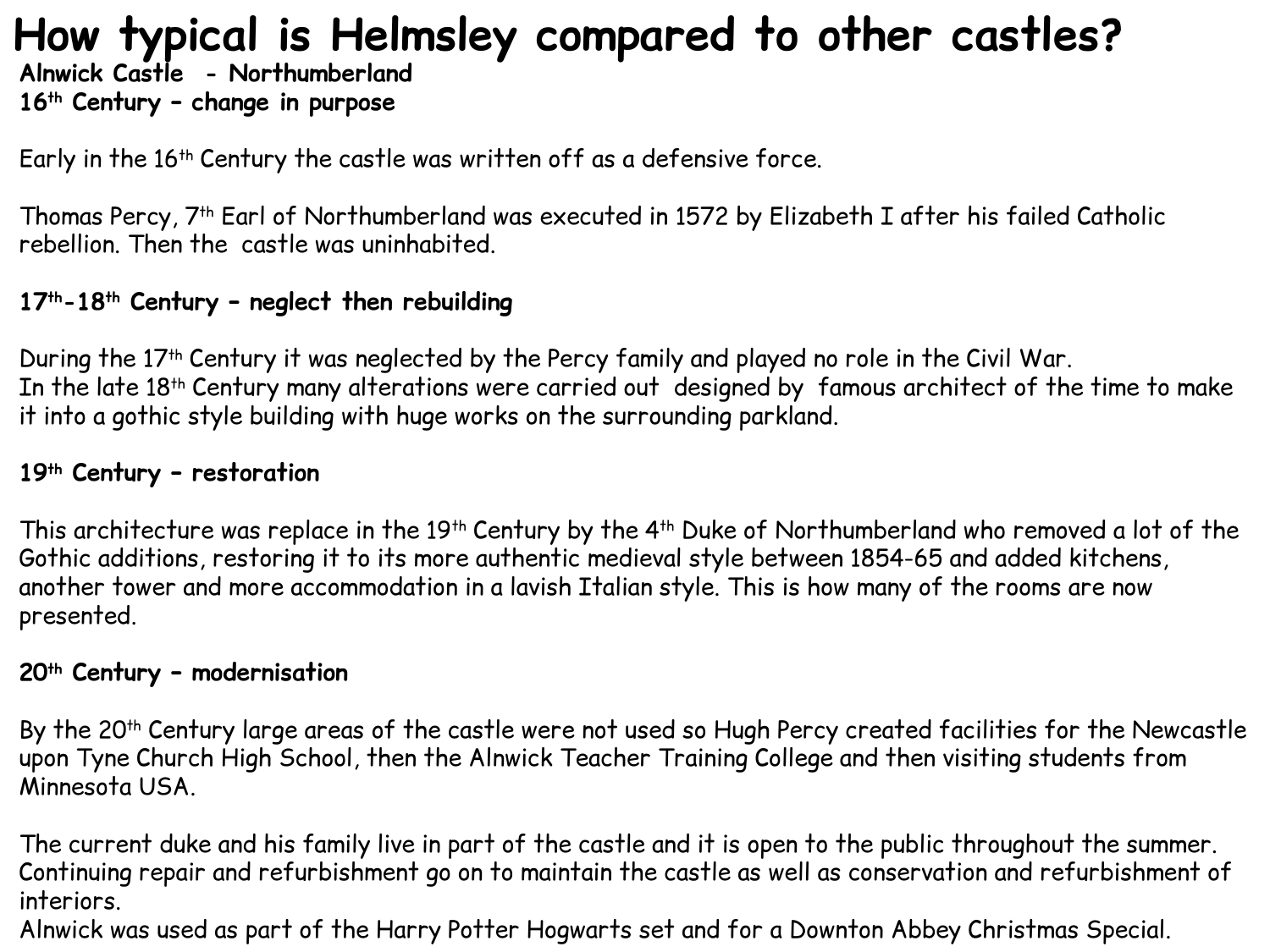

How typical is Helmsley compared to other castles?
Alnwick Castle  - Northumberland
16th Century – change in purpose

Early in the 16th Century the castle was written off as a defensive force.

Thomas Percy, 7th Earl of Northumberland was executed in 1572 by Elizabeth I after his failed Catholic rebellion. Then the  castle was uninhabited.

17th-18th Century – neglect then rebuilding

During the 17th Century it was neglected by the Percy family and played no role in the Civil War.
In the late 18th Century many alterations were carried out  designed by  famous architect of the time to make it into a gothic style building with huge works on the surrounding parkland.

19th Century – restoration

This architecture was replace in the 19th Century by the 4th Duke of Northumberland who removed a lot of the Gothic additions, restoring it to its more authentic medieval style between 1854-65 and added kitchens, another tower and more accommodation in a lavish Italian style. This is how many of the rooms are now presented.

20th Century – modernisation

By the 20th Century large areas of the castle were not used so Hugh Percy created facilities for the Newcastle upon Tyne Church High School, then the Alnwick Teacher Training College and then visiting students from Minnesota USA.

The current duke and his family live in part of the castle and it is open to the public throughout the summer.  Continuing repair and refurbishment go on to maintain the castle as well as conservation and refurbishment of interiors.
Alnwick was used as part of the Harry Potter Hogwarts set and for a Downton Abbey Christmas Special.